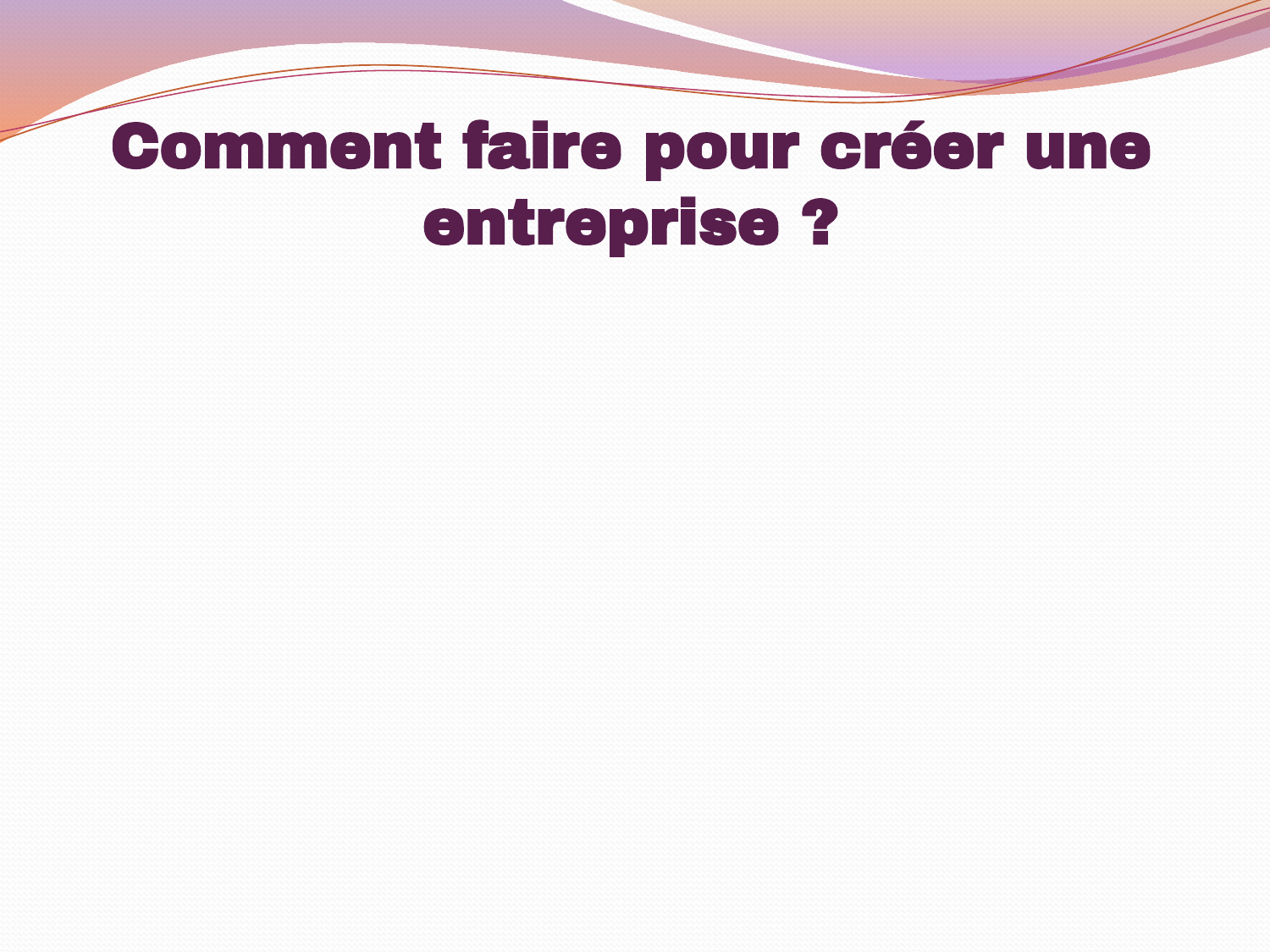

# Comment faire pour créer une entreprise ?